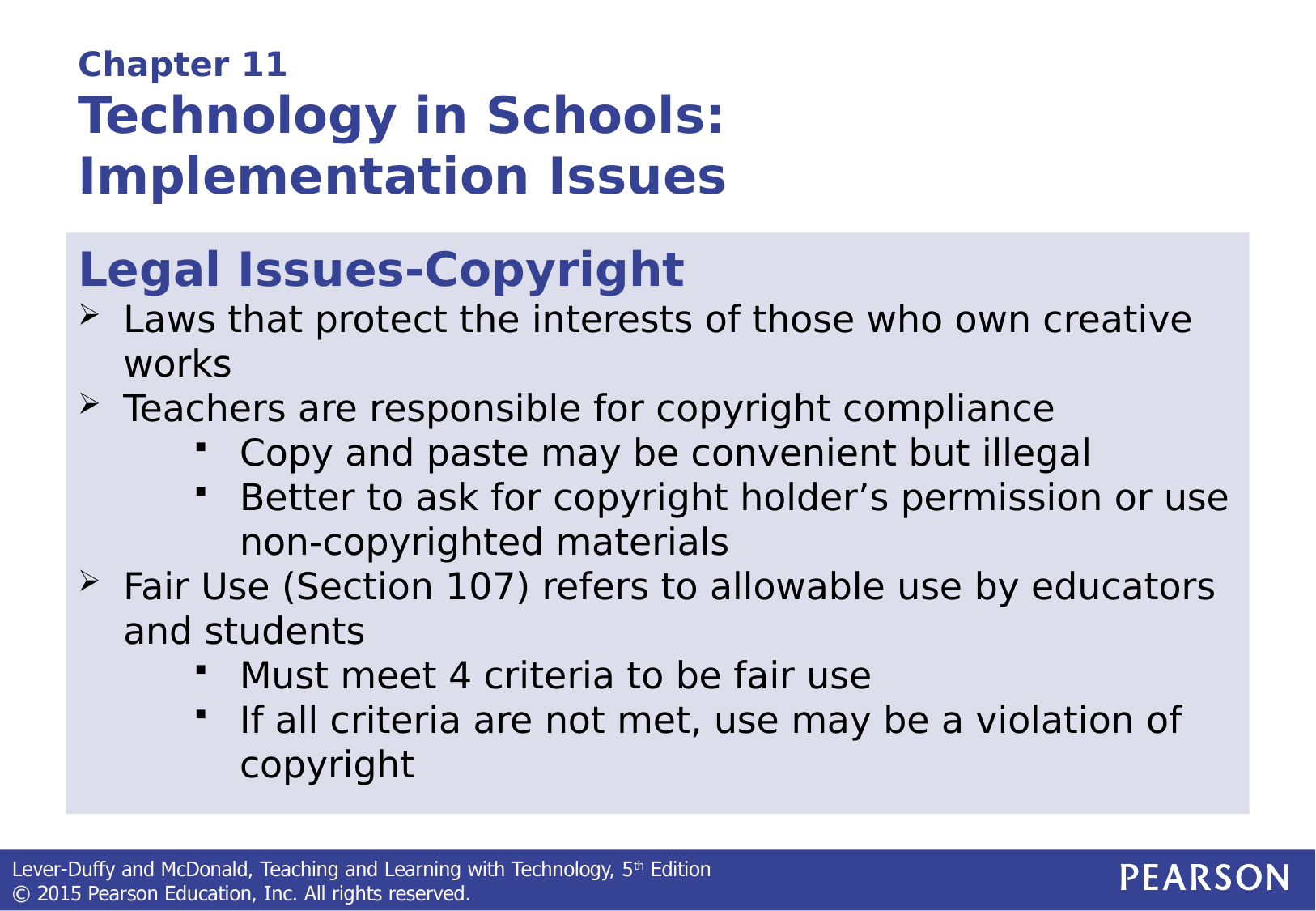

# Chapter 11 Technology in Schools: Implementation Issues
Legal Issues-Copyright
Laws that protect the interests of those who own creative works
Teachers are responsible for copyright compliance
Copy and paste may be convenient but illegal
Better to ask for copyright holder’s permission or use non-copyrighted materials
Fair Use (Section 107) refers to allowable use by educators and students
Must meet 4 criteria to be fair use
If all criteria are not met, use may be a violation of copyright